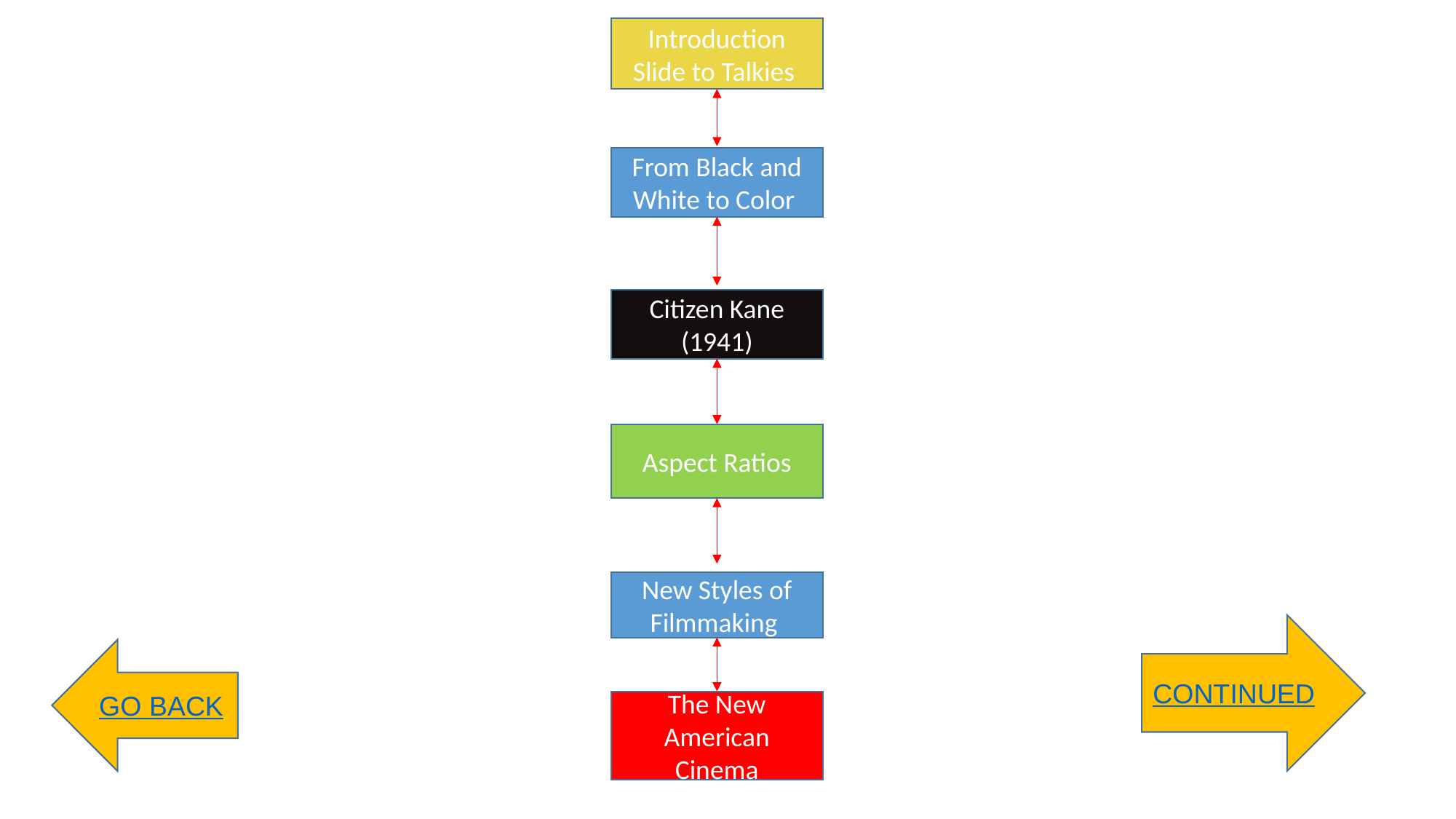

Introduction Slide to Talkies
From Black and White to Color
Citizen Kane (1941)
Aspect Ratios
New Styles of Filmmaking
CONTINUED
GO BACK
The New American Cinema